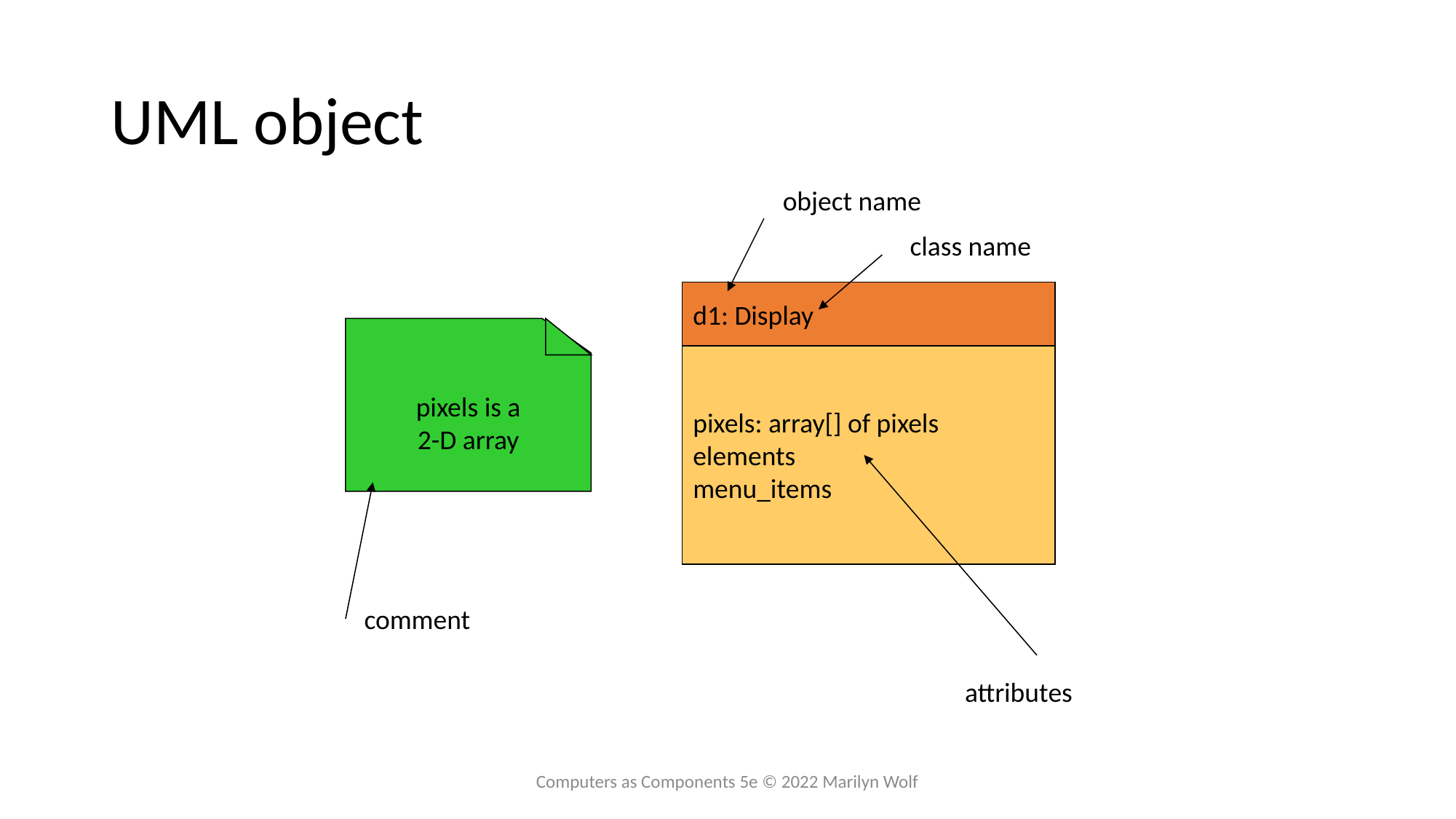

# UML object
object name

class name

d1: Display
pixels is a
2-D array

pixels: array[] of pixels
elements
menu_items

attributes

comment
Computers as Components 5e © 2022 Marilyn Wolf